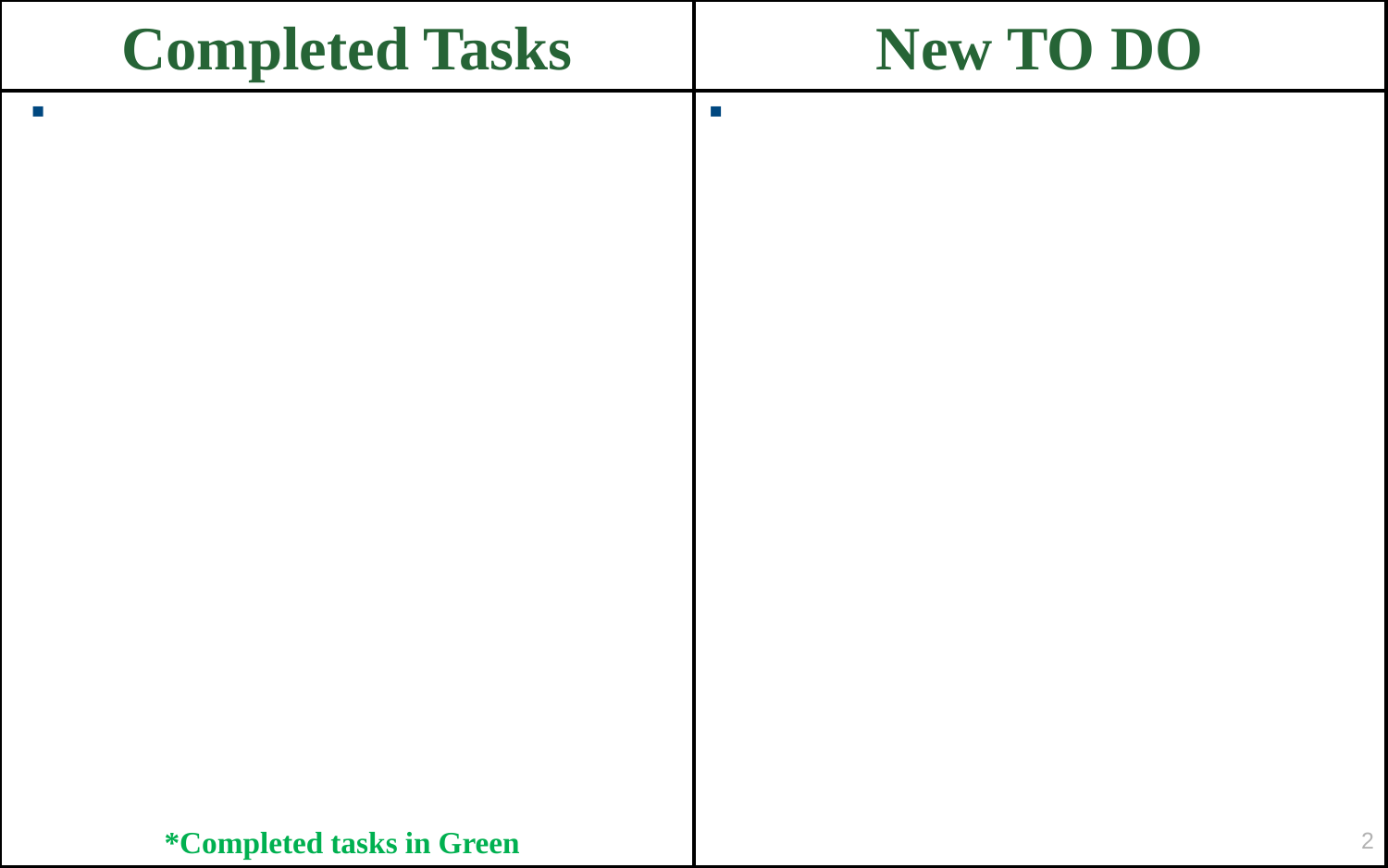

Completed Tasks
New TO DO

2
*Completed tasks in Green